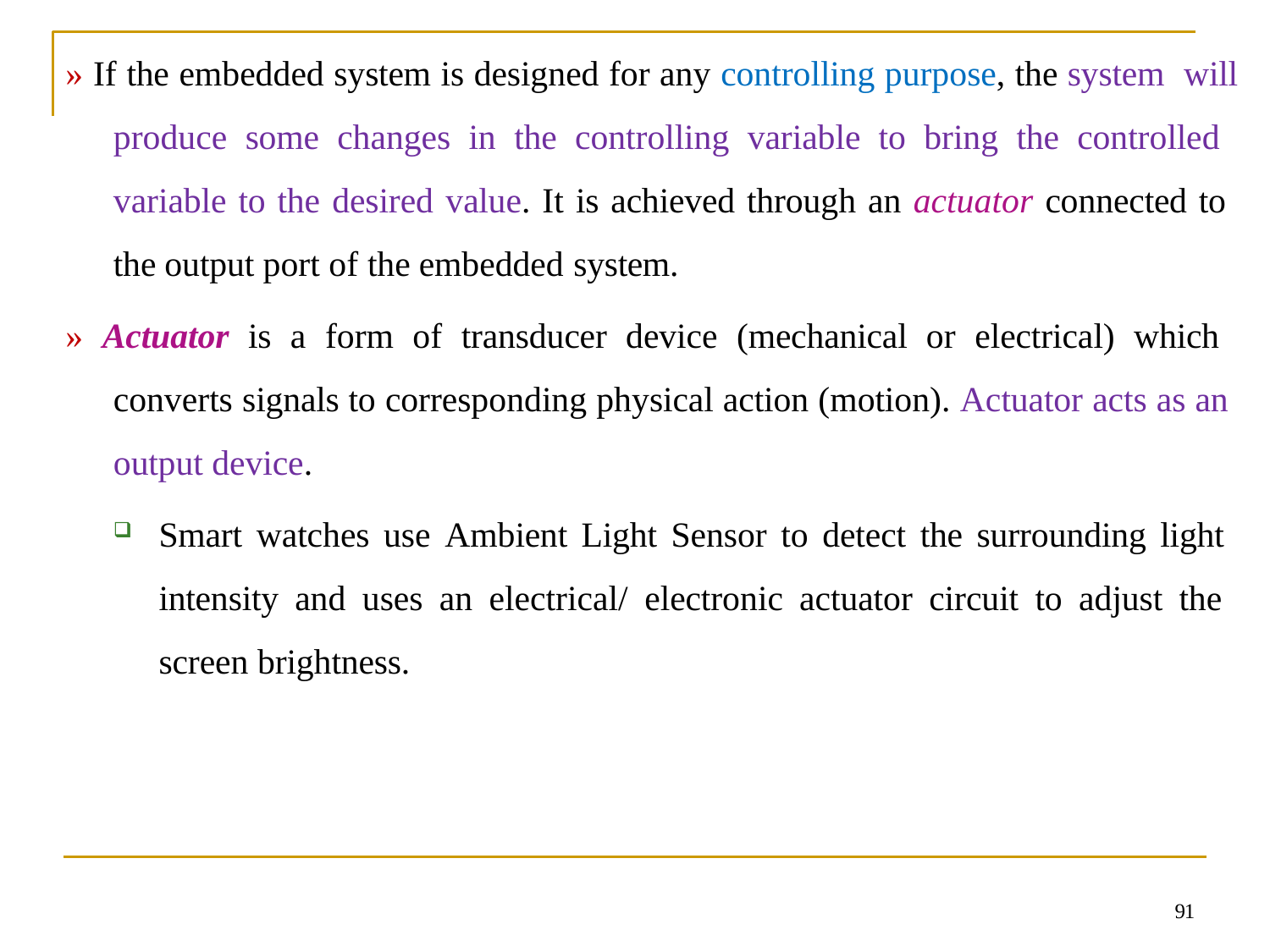

# » If the embedded system is designed for any controlling purpose, the system  will produce some changes in the controlling variable to bring the controlled  variable to the desired value. It is achieved through an actuator connected to  the output port of the embedded system.
» Actuator is a form of transducer device (mechanical or electrical) which  converts signals to corresponding physical action (motion). Actuator acts as an  output device.
Smart watches use Ambient Light Sensor to detect the surrounding light  intensity and uses an electrical/ electronic actuator circuit to adjust the  screen brightness.

91